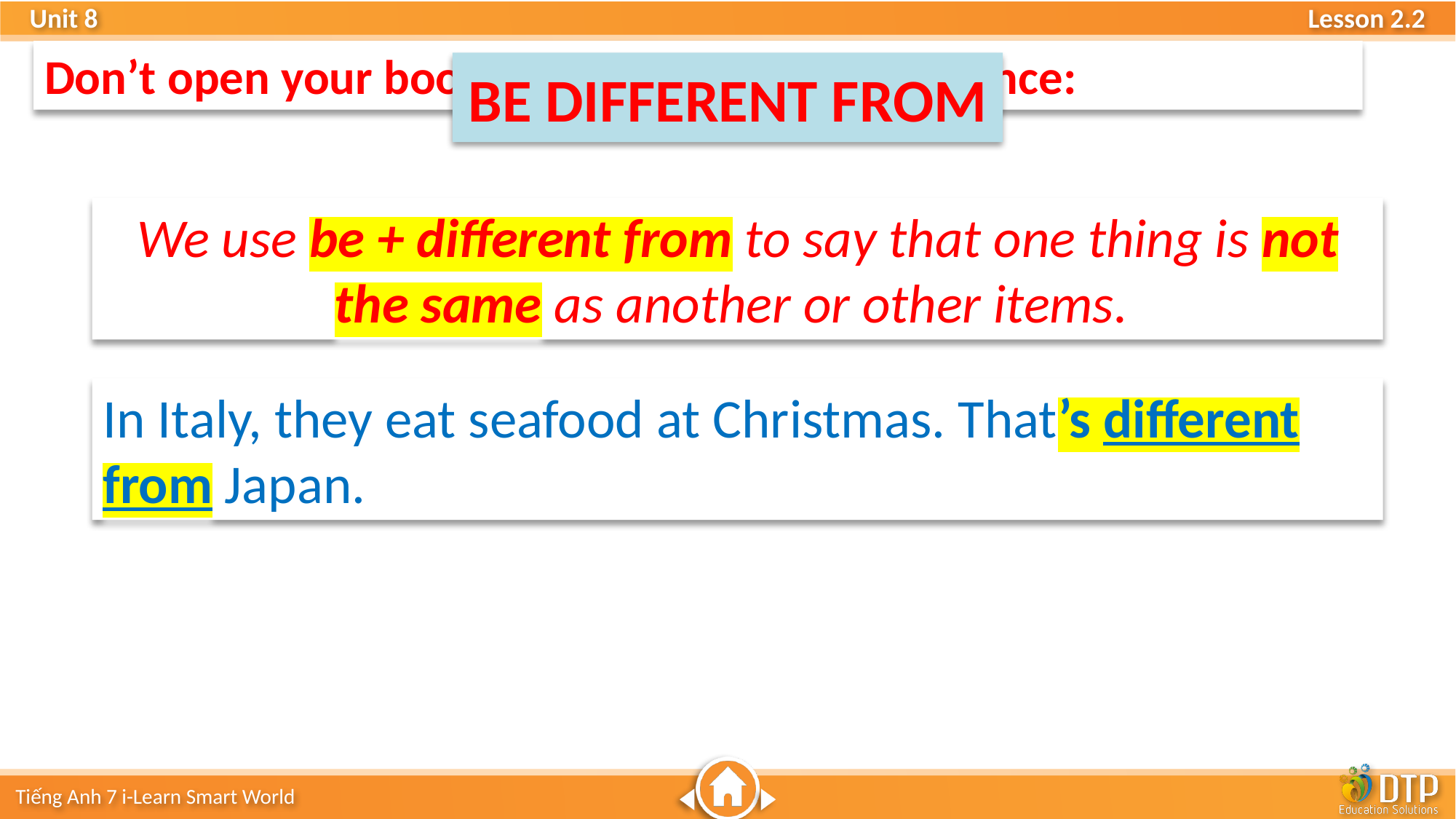

Don’t open your book. Look and read the sentence:
BE DIFFERENT FROM
We use be + different from to say that one thing is not the same as another or other items.
In Italy, they eat seafood at Christmas. That’s different from Japan.